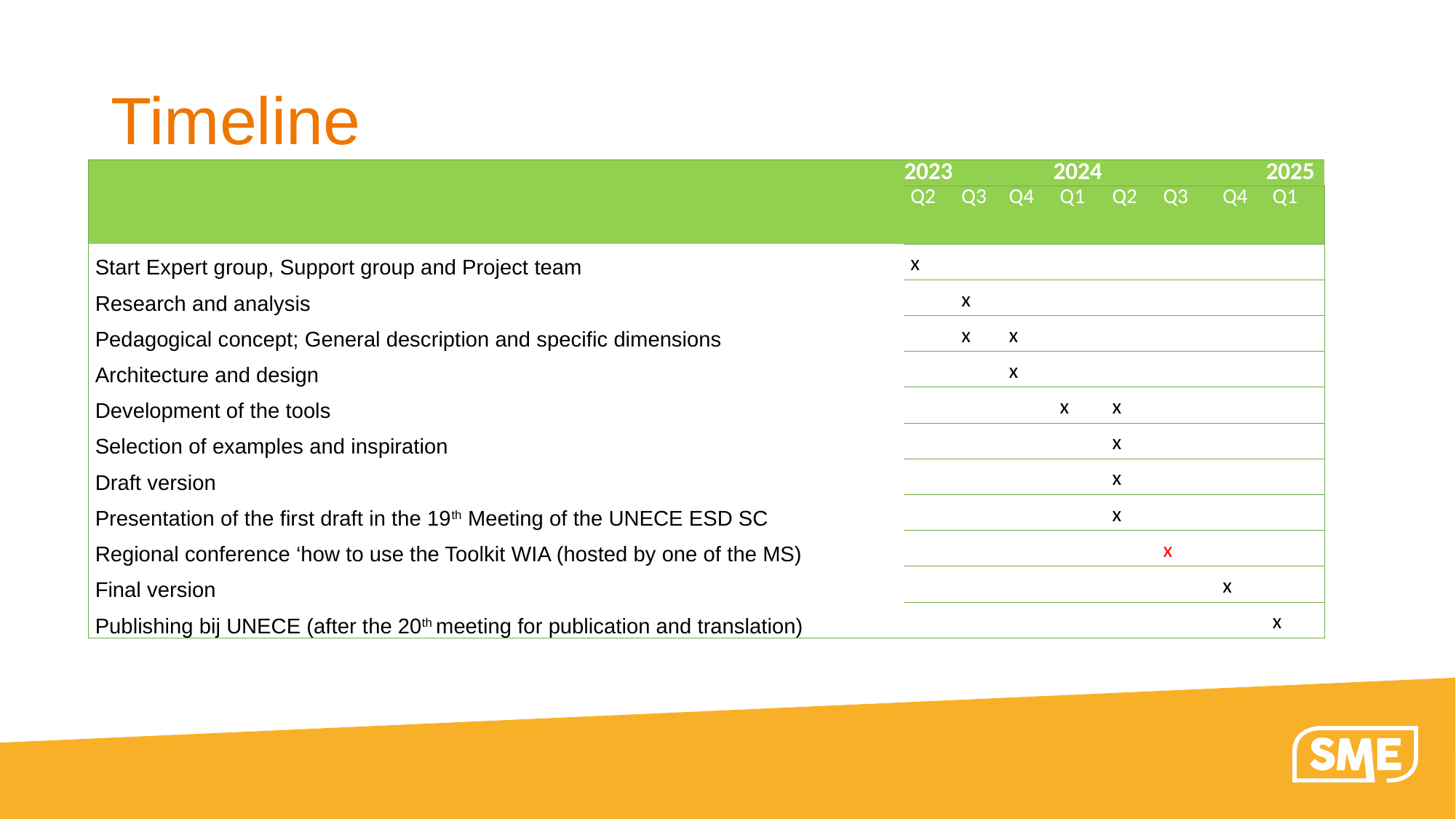

# Timeline
|  | 2023 |  |  | 2024 |  |  |  | 2025 |
| --- | --- | --- | --- | --- | --- | --- | --- | --- |
|  | Q2 | Q3 | Q4 | Q1 | Q2 | Q3 | Q4 | Q1 |
| Start Expert group, Support group and Project team | x |  |  |  |  |  |  |  |
| Research and analysis |  | x |  |  |  |  |  |  |
| Pedagogical concept; General description and specific dimensions |  | x | x |  |  |  |  |  |
| Architecture and design |  |  | x |  |  |  |  |  |
| Development of the tools |  |  |  | x | x |  |  |  |
| Selection of examples and inspiration |  |  |  |  | x |  |  |  |
| Draft version |  |  |  |  | x |  |  |  |
| Presentation of the first draft in the 19th Meeting of the UNECE ESD SC |  |  |  |  | x |  |  |  |
| Regional conference ‘how to use the Toolkit WIA (hosted by one of the MS) |  |  |  |  |  | x |  |  |
| Final version |  |  |  |  |  |  | x |  |
| Publishing bij UNECE (after the 20th meeting for publication and translation) |  |  |  |  |  |  |  | x |